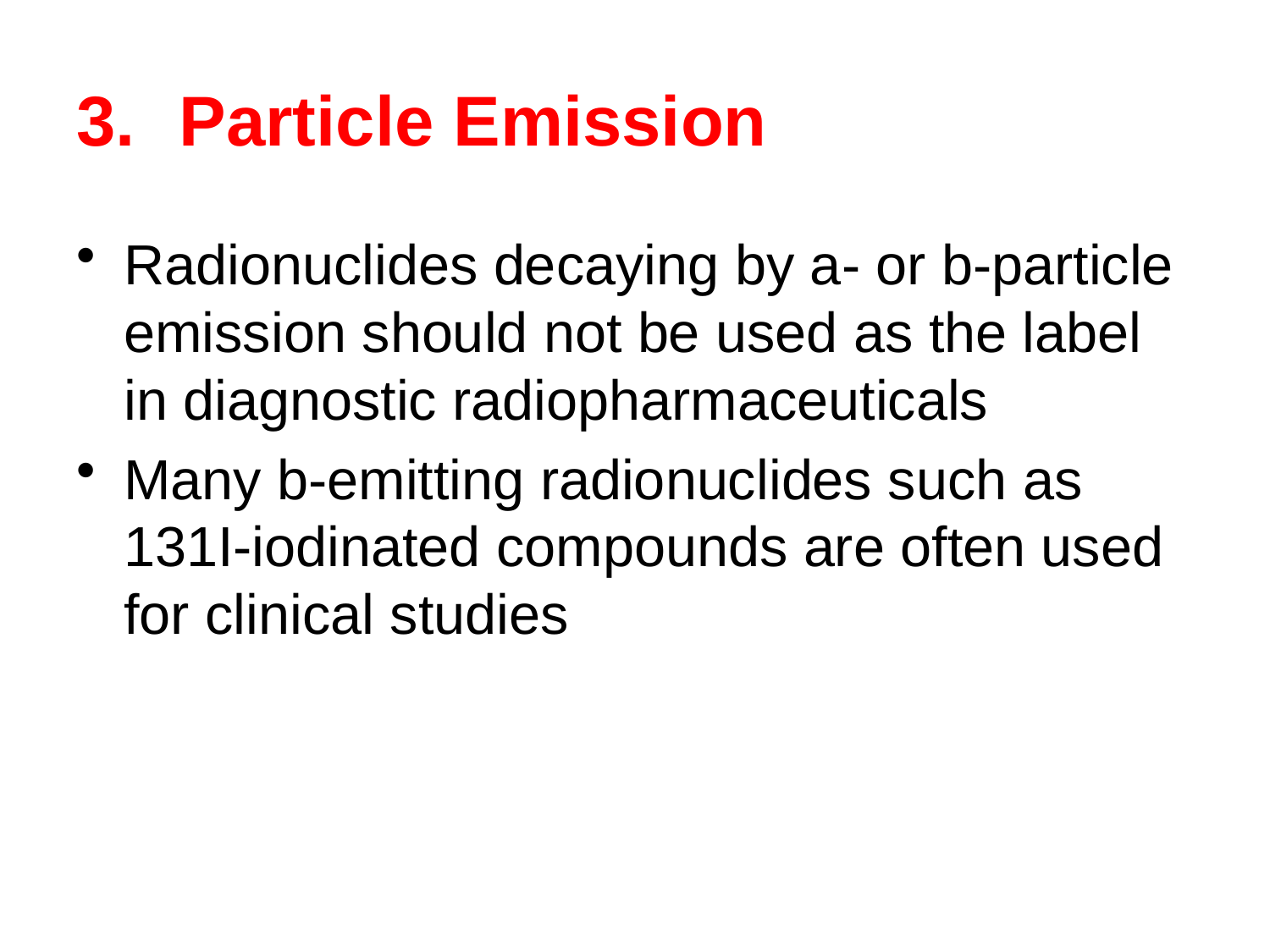

# Particle Emission
Radionuclides decaying by a- or b-particle emission should not be used as the label in diagnostic radiopharmaceuticals
Many b-emitting radionuclides such as 131I-iodinated compounds are often used for clinical studies